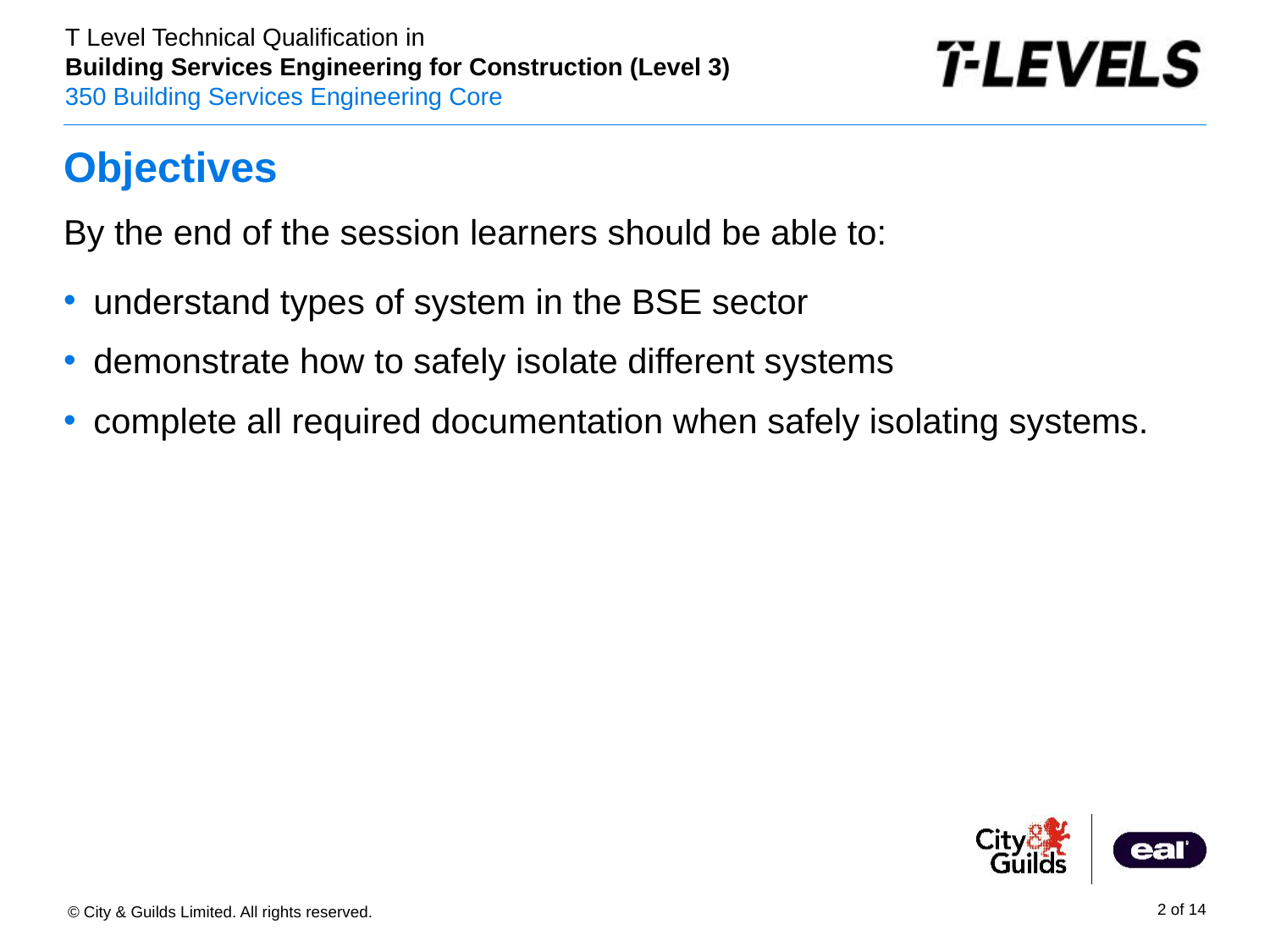

# Objectives
By the end of the session learners should be able to:
understand types of system in the BSE sector
demonstrate how to safely isolate different systems
complete all required documentation when safely isolating systems.